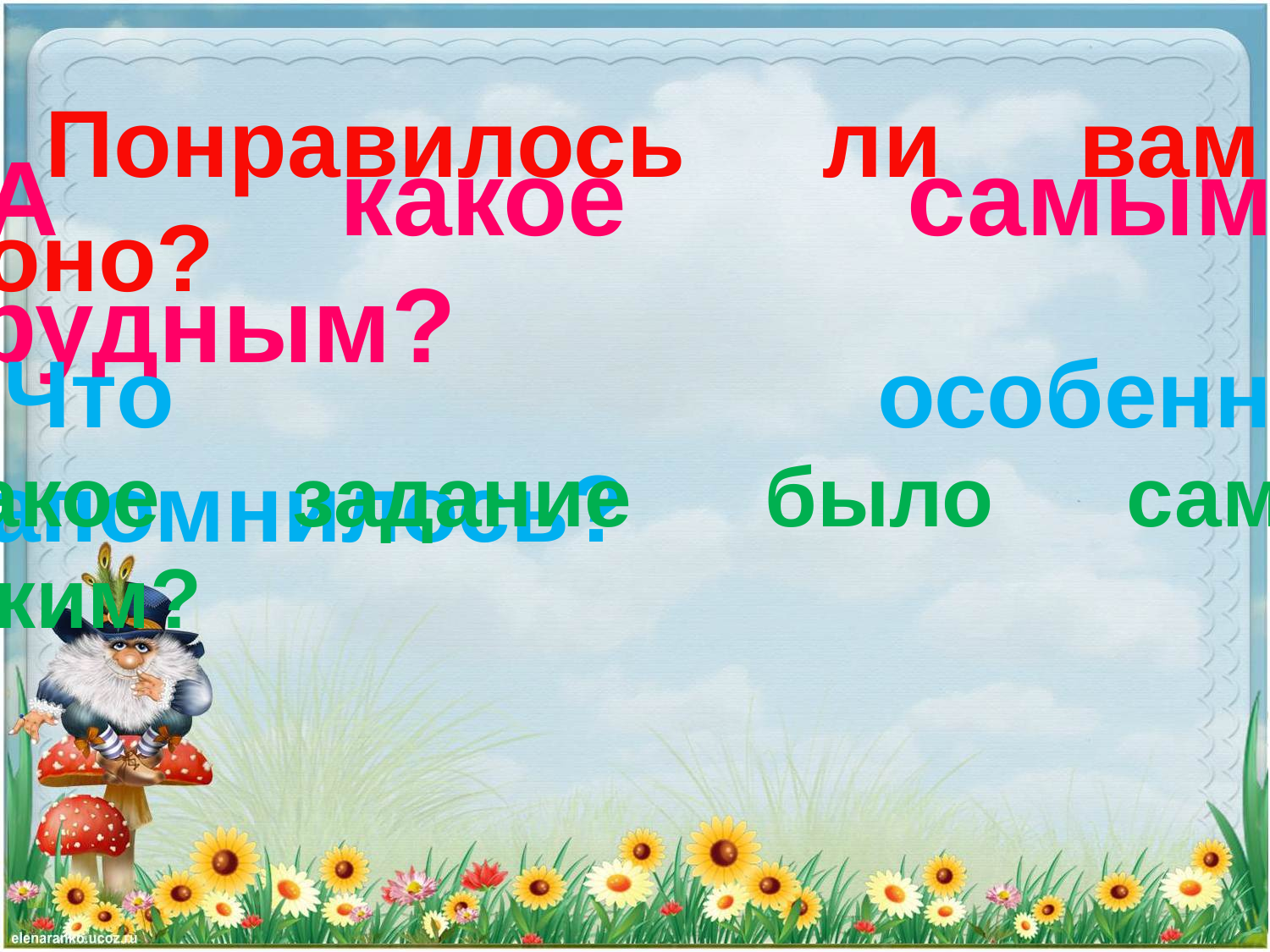

Понравилось ли вам оно?
А какое самым трудным?
Что особенно запомнилось?
Какое задание было самым лёгким?